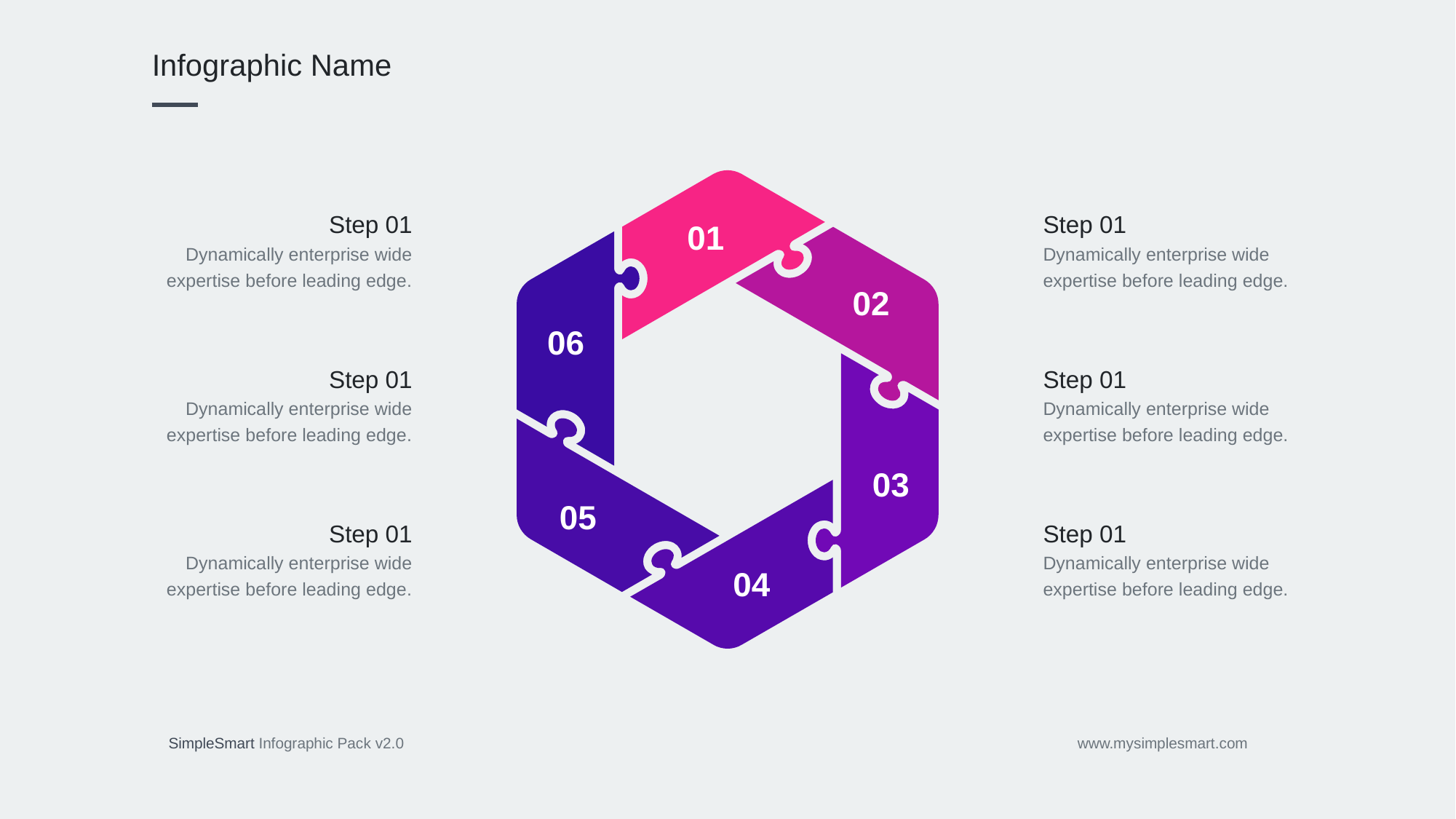

Infographic Name

Step 01
Dynamically enterprise wide
expertise before leading edge.
Step 01
Dynamically enterprise wide
expertise before leading edge.
Step 01
Dynamically enterprise wide
expertise before leading edge.
Step 01
Dynamically enterprise wide
expertise before leading edge.
01

02
06

Step 01
Dynamically enterprise wide
expertise before leading edge.

03

05
Step 01
Dynamically enterprise wide
expertise before leading edge.
04
16